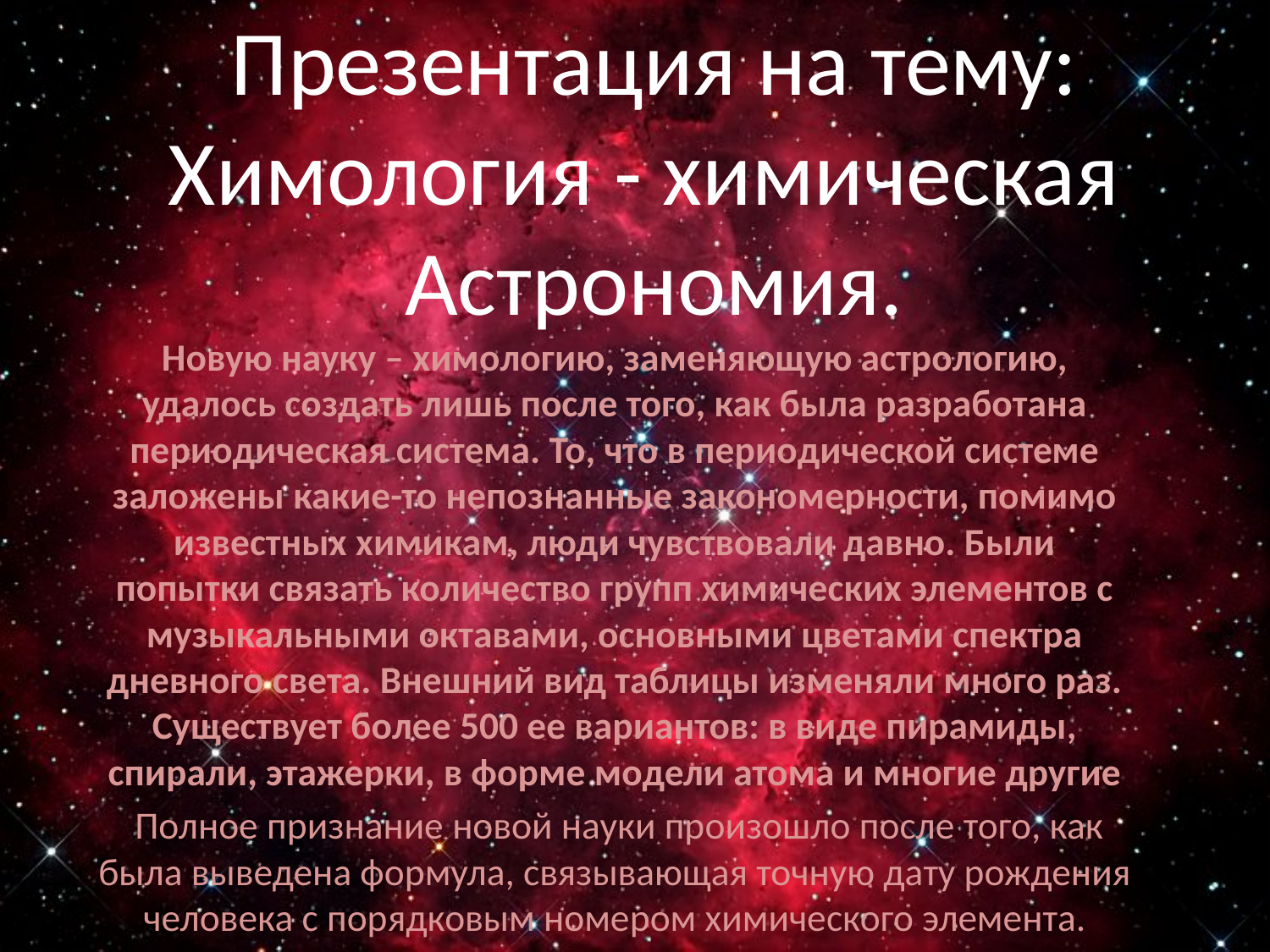

# Презентация на тему: Химология - химическая  Астрономия.
Новую науку – химологию, заменяющую астрологию, удалось создать лишь после того, как была разработана периодическая система. То, что в периодической системе заложены какие-то непознанные закономерности, помимо известных химикам, люди чувствовали давно. Были попытки связать количество групп химических элементов с музыкальными октавами, основными цветами спектра дневного света. Внешний вид таблицы изменяли много раз. Существует более 500 ее вариантов: в виде пирамиды, спирали, этажерки, в форме модели атома и многие другие
 Полное признание новой науки произошло после того, как была выведена формула, связывающая точную дату рождения человека с порядковым номером химического элемента.